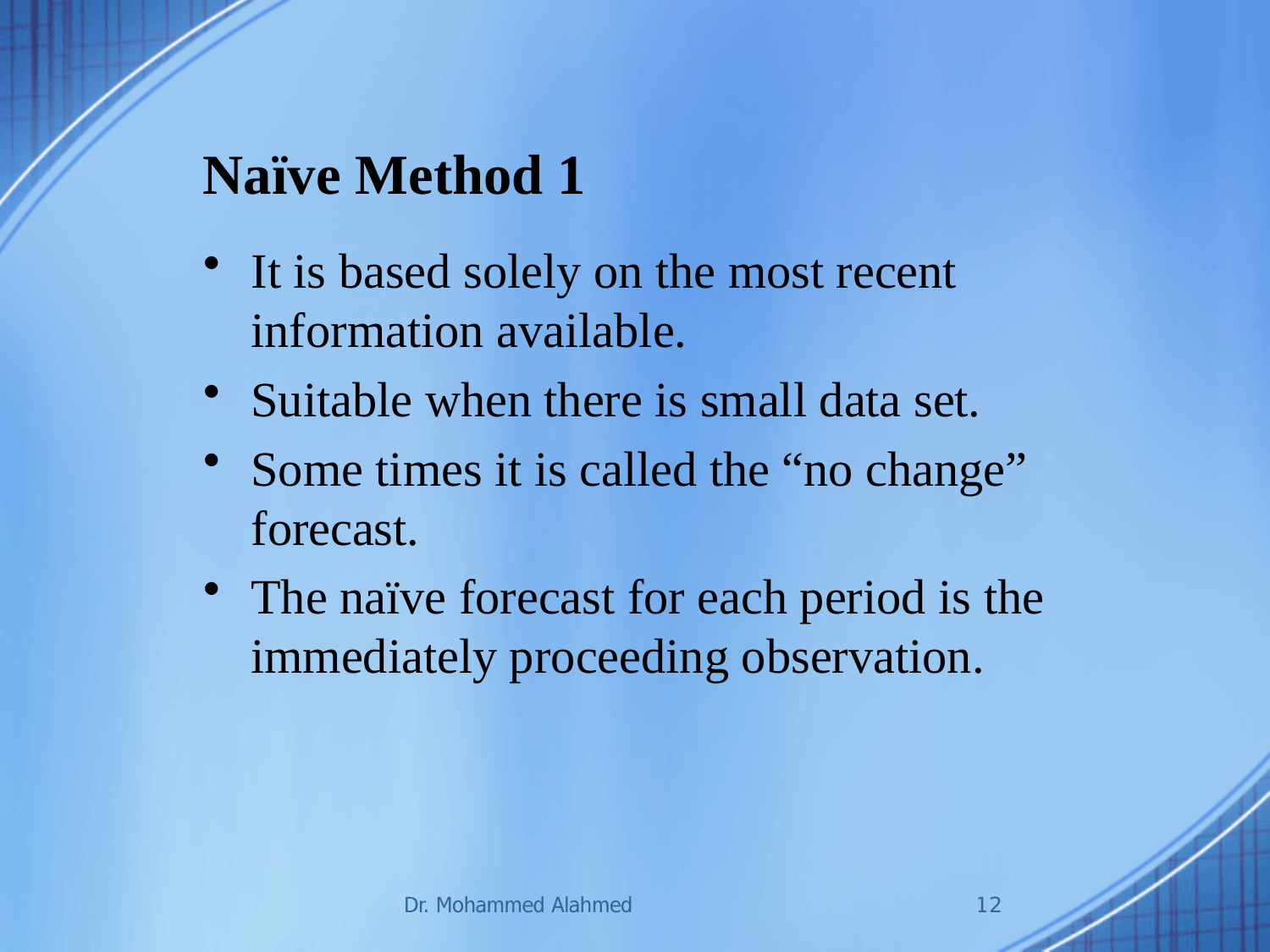

# Naïve Method 1
It is based solely on the most recent information available.
Suitable when there is small data set.
Some times it is called the “no change” forecast.
The naïve forecast for each period is the immediately proceeding observation.

Dr. Mohammed Alahmed
12